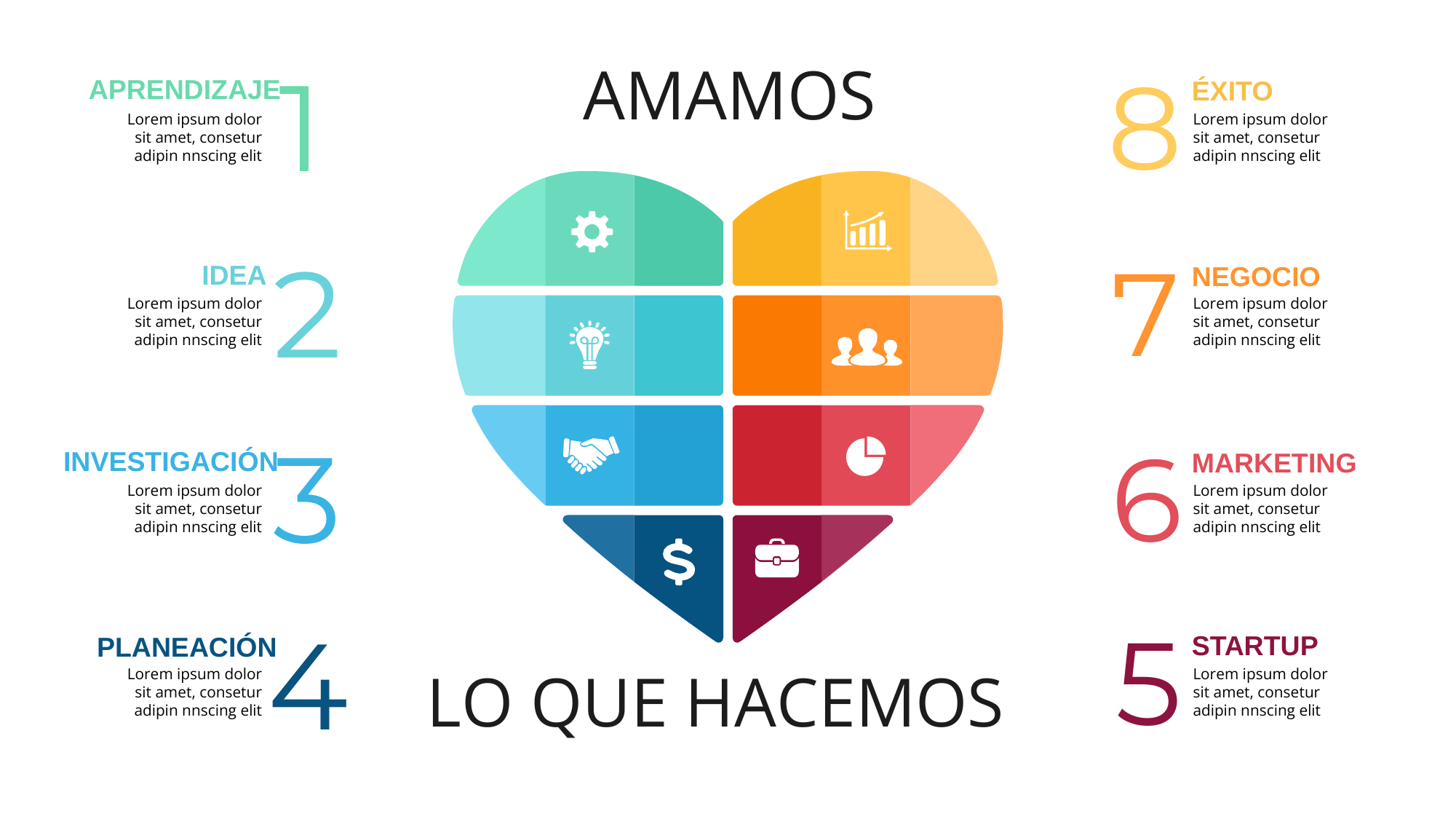

1
AMAMOS
8
APRENDIZAJE
ÉXITO
Lorem ipsum dolor sit amet, consetur adipin nnscing elit
Lorem ipsum dolor sit amet, consetur adipin nnscing elit

2
7
IDEA
NEGOCIO
Lorem ipsum dolor sit amet, consetur adipin nnscing elit
Lorem ipsum dolor sit amet, consetur adipin nnscing elit

3
6

INVESTIGACIÓN
MARKETING
Lorem ipsum dolor sit amet, consetur adipin nnscing elit
Lorem ipsum dolor sit amet, consetur adipin nnscing elit

4
5
STARTUP
PLANEACIÓN
Lorem ipsum dolor sit amet, consetur adipin nnscing elit
Lorem ipsum dolor sit amet, consetur adipin nnscing elit
LO QUE HACEMOS